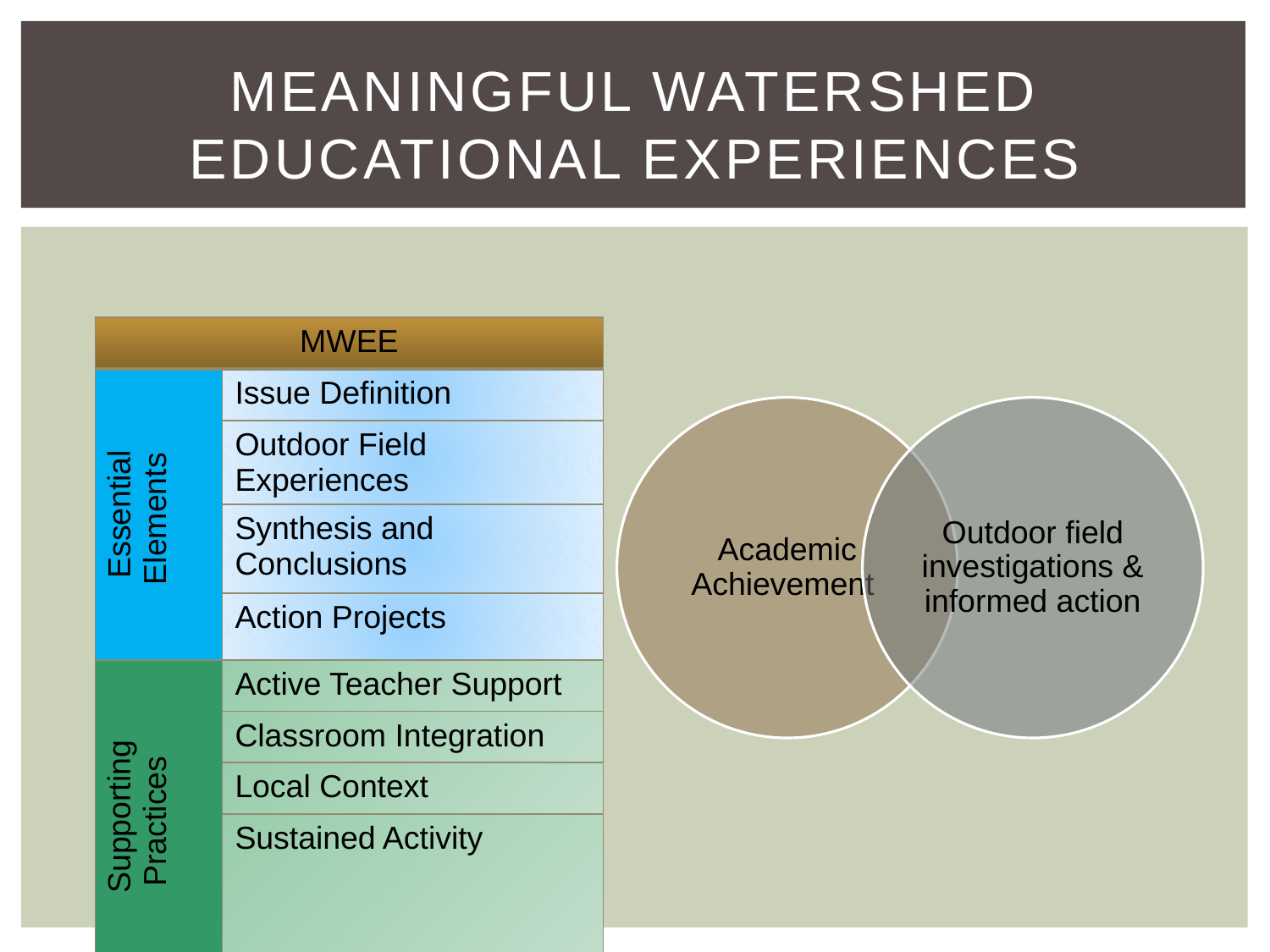

# Meaningful Watershed Educational Experiences
Academic Achievement
Outdoor field investigations & informed action
| MWEE |  |
| --- | --- |
| Essential Elements | Issue Definition |
|  | Outdoor Field Experiences |
|  | Synthesis and Conclusions |
|  | Action Projects |
| Supporting Practices | Active Teacher Support |
|  | Classroom Integration |
|  | Local Context |
|  | Sustained Activity |